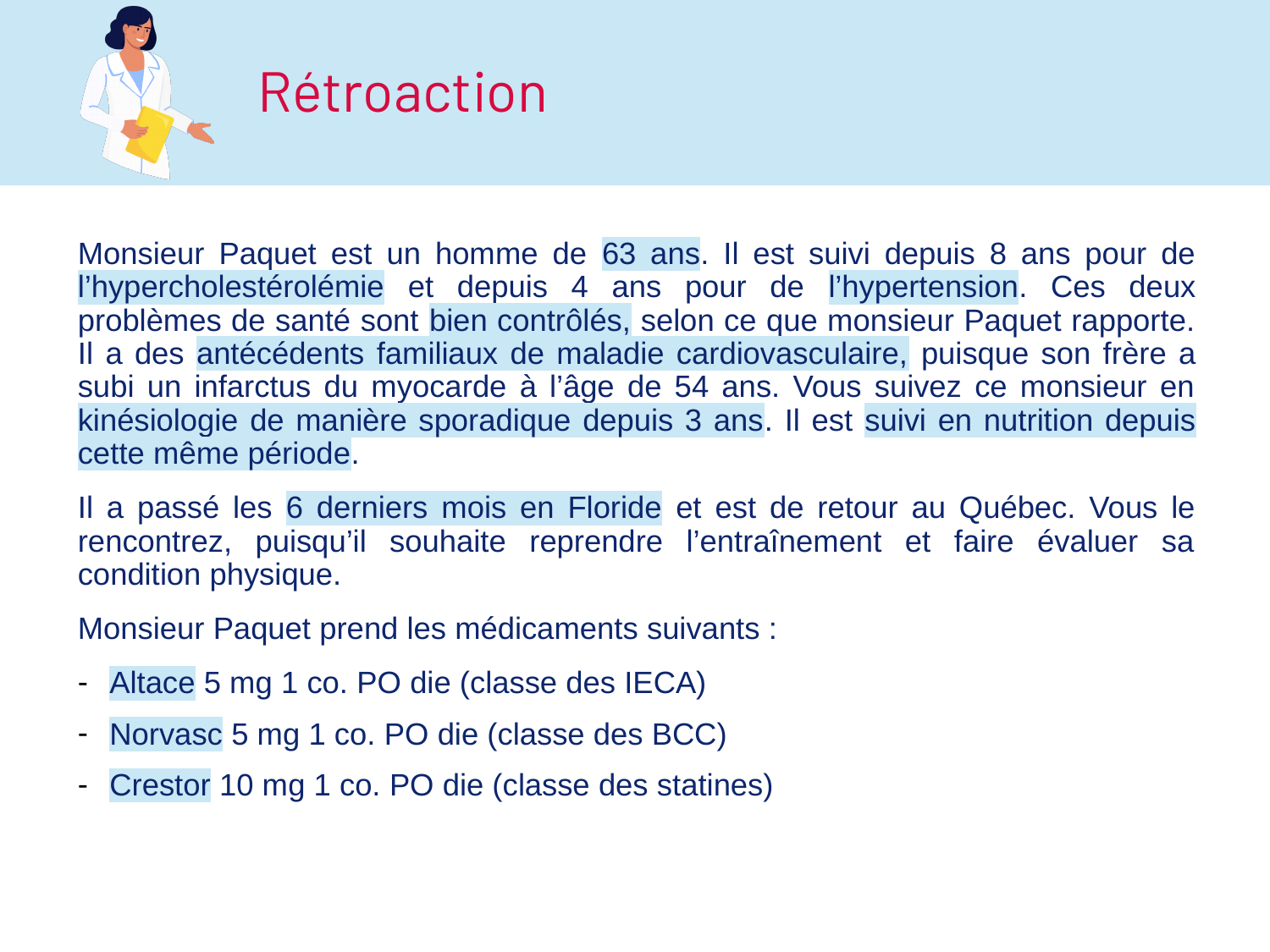

# Rétroaction

Monsieur Paquet est un homme de 63 ans. Il est suivi depuis 8 ans pour de l’hypercholestérolémie et depuis 4 ans pour de l’hypertension. Ces deux problèmes de santé sont bien contrôlés, selon ce que monsieur Paquet rapporte. Il a des antécédents familiaux de maladie cardiovasculaire, puisque son frère a subi un infarctus du myocarde à l’âge de 54 ans. Vous suivez ce monsieur en kinésiologie de manière sporadique depuis 3 ans. Il est suivi en nutrition depuis cette même période.
Il a passé les 6 derniers mois en Floride et est de retour au Québec. Vous le rencontrez, puisqu’il souhaite reprendre l’entraînement et faire évaluer sa condition physique.
Monsieur Paquet prend les médicaments suivants :
Altace 5 mg 1 co. PO die (classe des IECA)
Norvasc 5 mg 1 co. PO die (classe des BCC)
Crestor 10 mg 1 co. PO die (classe des statines)